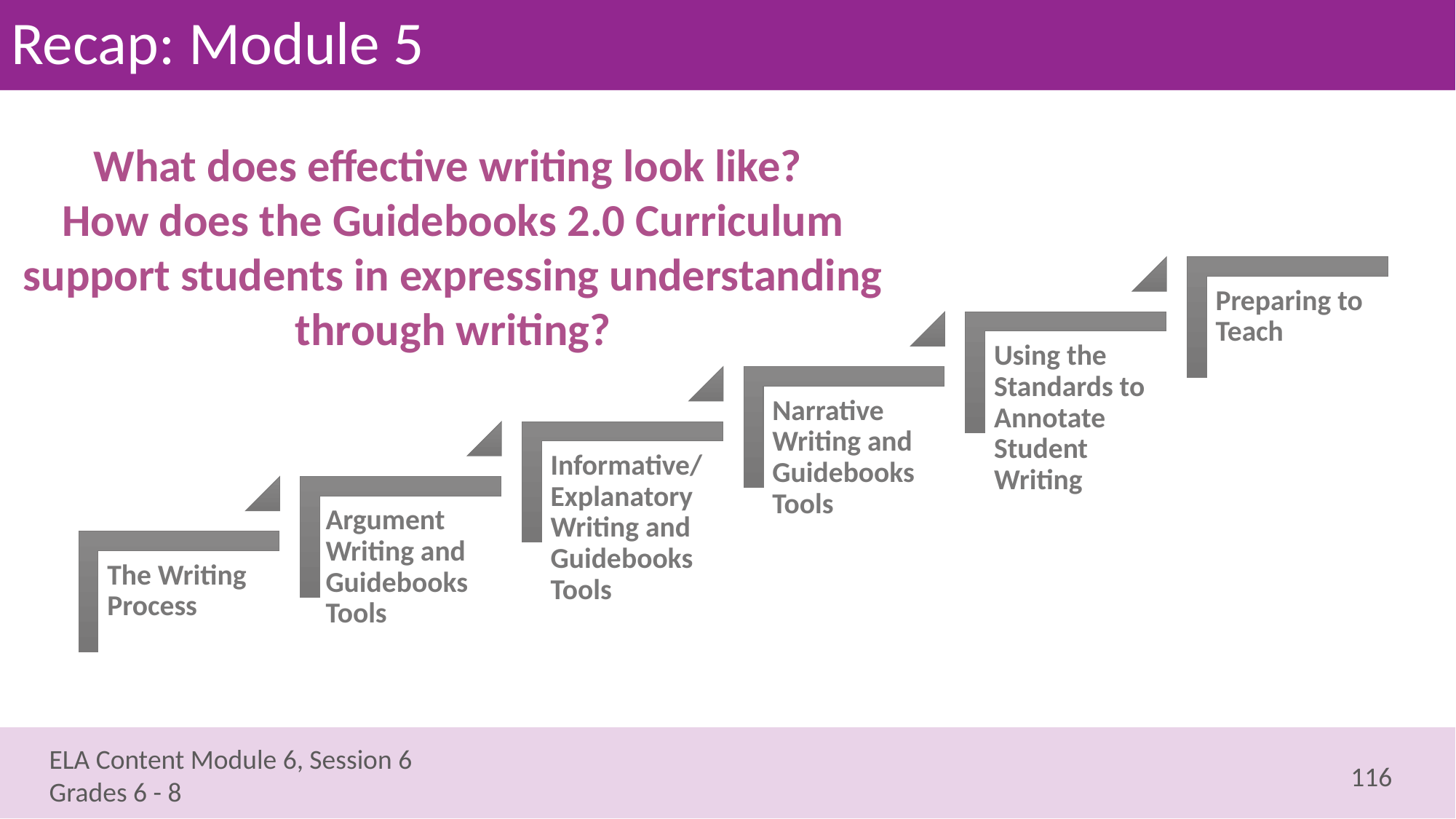

# Recap: Module 5
What does effective writing look like?
How does the Guidebooks 2.0 Curriculum support students in expressing understanding through writing?
The Writing Process
Argument Writing and Guidebooks Tools
Informative/Explanatory  Writing and Guidebooks Tools
Narrative  Writing and Guidebooks Tools
Using the Standards to Annotate Student Writing
Preparing to Teach
116